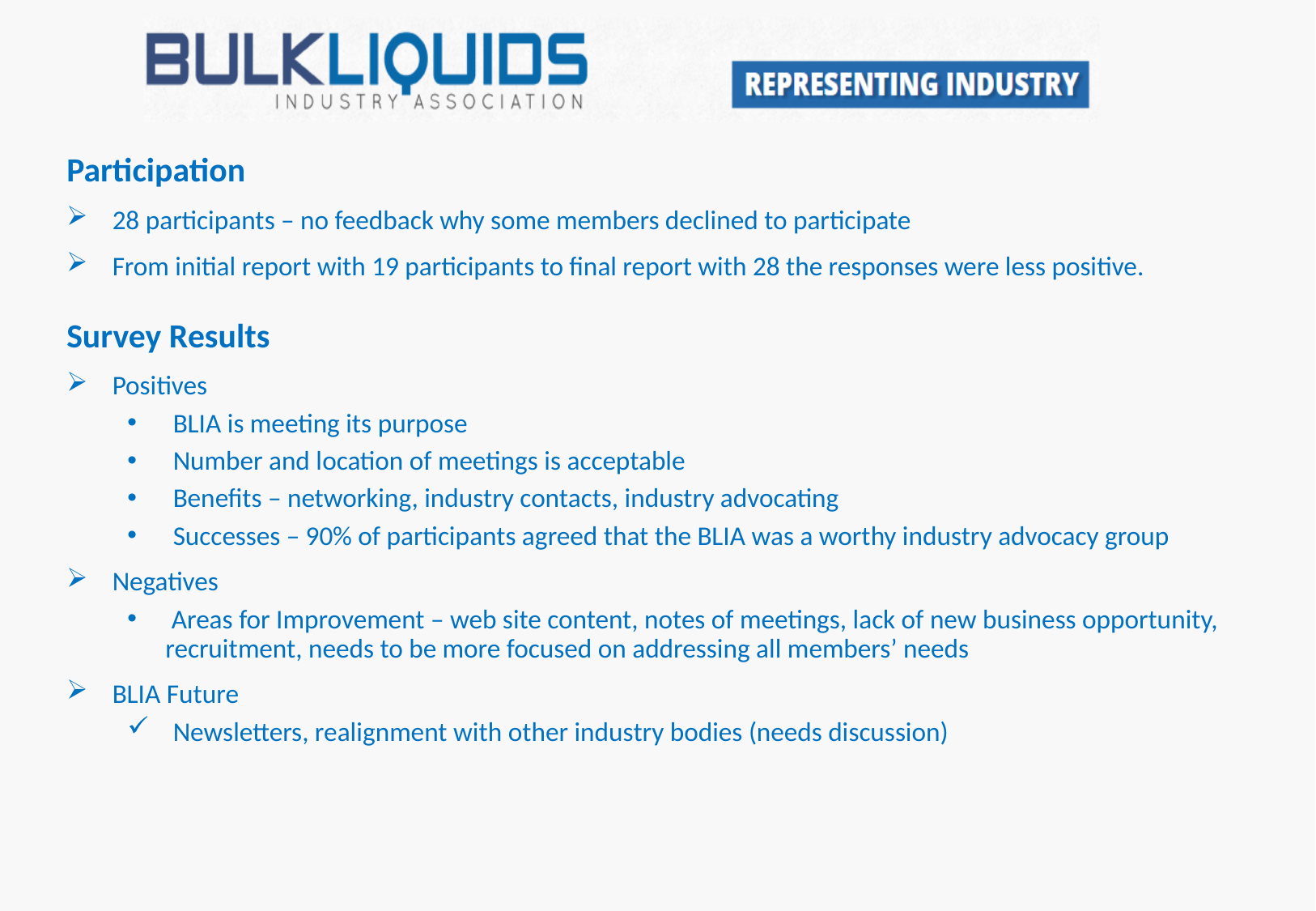

Participation
28 participants – no feedback why some members declined to participate
From initial report with 19 participants to final report with 28 the responses were less positive.
Survey Results
Positives
BLIA is meeting its purpose
Number and location of meetings is acceptable
Benefits – networking, industry contacts, industry advocating
Successes – 90% of participants agreed that the BLIA was a worthy industry advocacy group
Negatives
 Areas for Improvement – web site content, notes of meetings, lack of new business opportunity, recruitment, needs to be more focused on addressing all members’ needs
BLIA Future
Newsletters, realignment with other industry bodies (needs discussion)